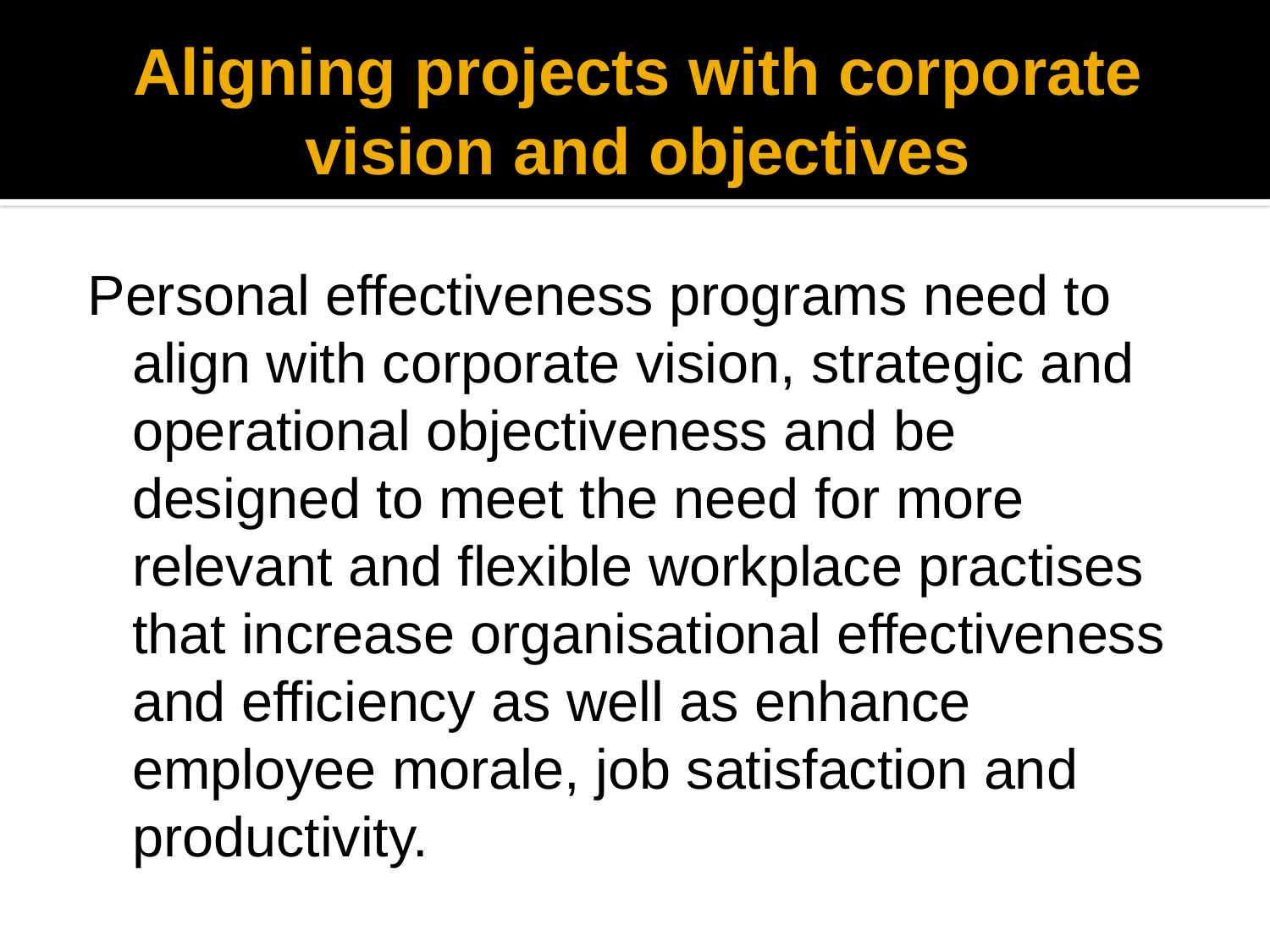

# Aligning projects with corporate vision and objectives
Personal effectiveness programs need to align with corporate vision, strategic and operational objectiveness and be designed to meet the need for more relevant and flexible workplace practises that increase organisational effectiveness and efficiency as well as enhance employee morale, job satisfaction and productivity.